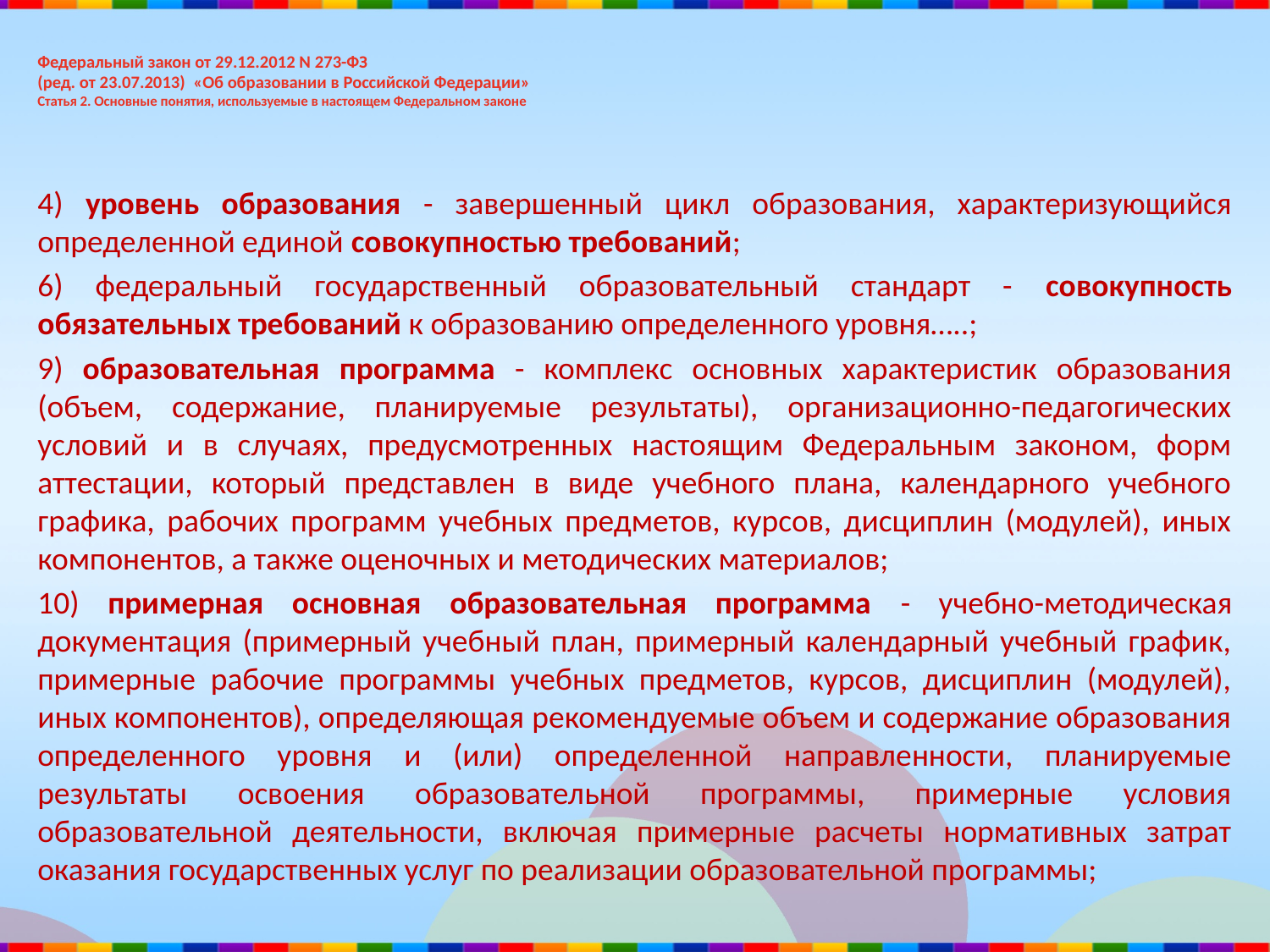

# Федеральный закон от 29.12.2012 N 273-ФЗ (ред. от 23.07.2013)  «Об образовании в Российской Федерации» Статья 2. Основные понятия, используемые в настоящем Федеральном законе
4) уровень образования - завершенный цикл образования, характеризующийся определенной единой совокупностью требований;
6) федеральный государственный образовательный стандарт - совокупность обязательных требований к образованию определенного уровня…..;
9) образовательная программа - комплекс основных характеристик образования (объем, содержание, планируемые результаты), организационно-педагогических условий и в случаях, предусмотренных настоящим Федеральным законом, форм аттестации, который представлен в виде учебного плана, календарного учебного графика, рабочих программ учебных предметов, курсов, дисциплин (модулей), иных компонентов, а также оценочных и методических материалов;
10) примерная основная образовательная программа - учебно-методическая документация (примерный учебный план, примерный календарный учебный график, примерные рабочие программы учебных предметов, курсов, дисциплин (модулей), иных компонентов), определяющая рекомендуемые объем и содержание образования определенного уровня и (или) определенной направленности, планируемые результаты освоения образовательной программы, примерные условия образовательной деятельности, включая примерные расчеты нормативных затрат оказания государственных услуг по реализации образовательной программы;